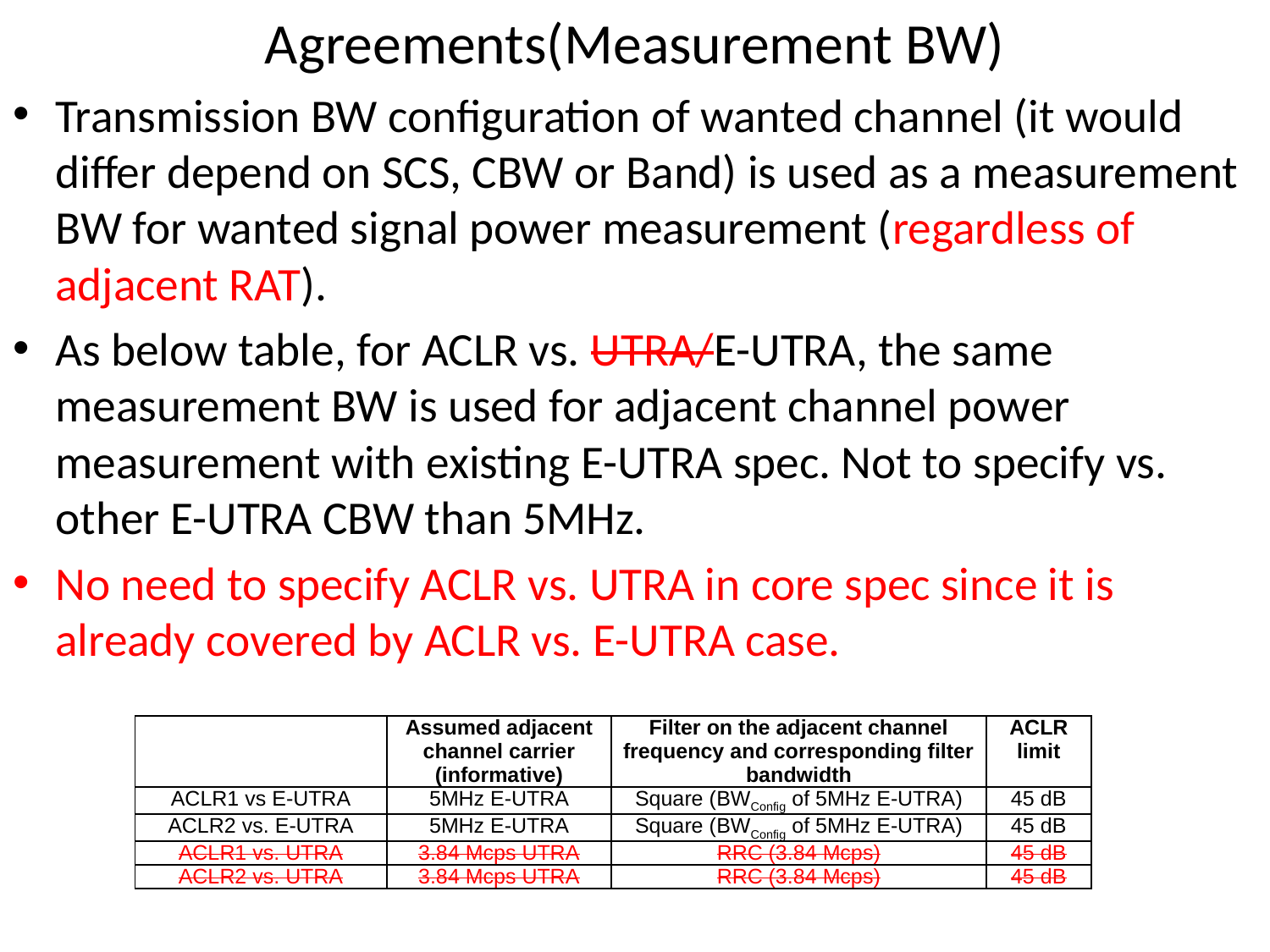

# Agreements(Measurement BW)
Transmission BW configuration of wanted channel (it would differ depend on SCS, CBW or Band) is used as a measurement BW for wanted signal power measurement (regardless of adjacent RAT).
As below table, for ACLR vs. UTRA/E-UTRA, the same measurement BW is used for adjacent channel power measurement with existing E-UTRA spec. Not to specify vs. other E-UTRA CBW than 5MHz.
No need to specify ACLR vs. UTRA in core spec since it is already covered by ACLR vs. E-UTRA case.

|  | Assumed adjacent channel carrier (informative) | Filter on the adjacent channel frequency and corresponding filter bandwidth | ACLR limit |
| --- | --- | --- | --- |
| ACLR1 vs E-UTRA | 5MHz E-UTRA | Square (BWConfig of 5MHz E-UTRA) | 45 dB |
| ACLR2 vs. E-UTRA | 5MHz E-UTRA | Square (BWConfig of 5MHz E-UTRA) | 45 dB |
| ACLR1 vs. UTRA | 3.84 Mcps UTRA | RRC (3.84 Mcps) | 45 dB |
| ACLR2 vs. UTRA | 3.84 Mcps UTRA | RRC (3.84 Mcps) | 45 dB |